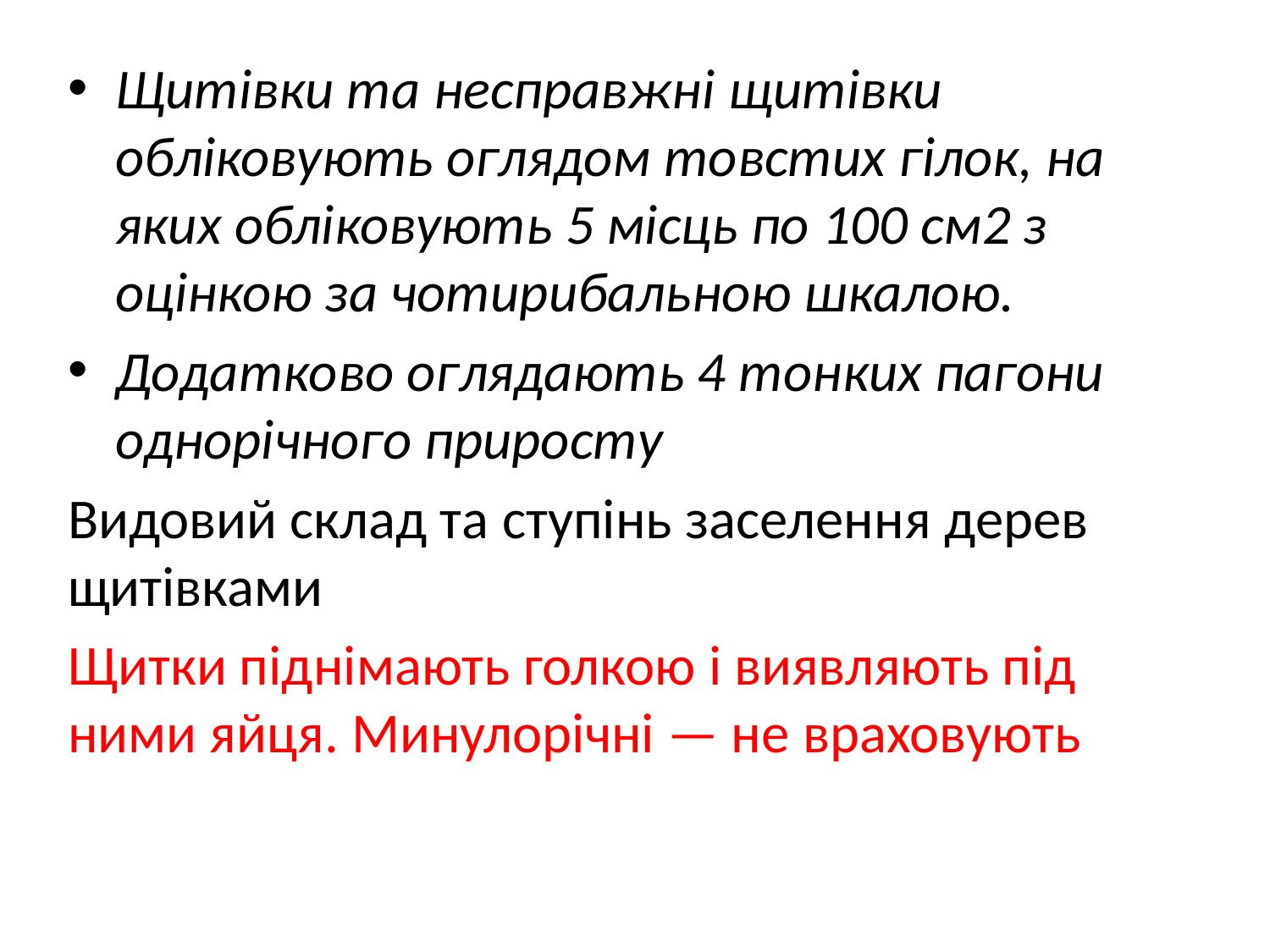

Щитівки та несправжні щитівки обліковують оглядом товстих гілок, на яких обліковують 5 місць по 100 см2 з оцінкою за чотирибальною шкалою.
Додатково оглядають 4 тонких пагони однорічного приросту
Видовий склад та ступінь заселення дерев щитівками
Щитки піднімають голкою і виявляють під ними яйця. Минулорічні — не враховують